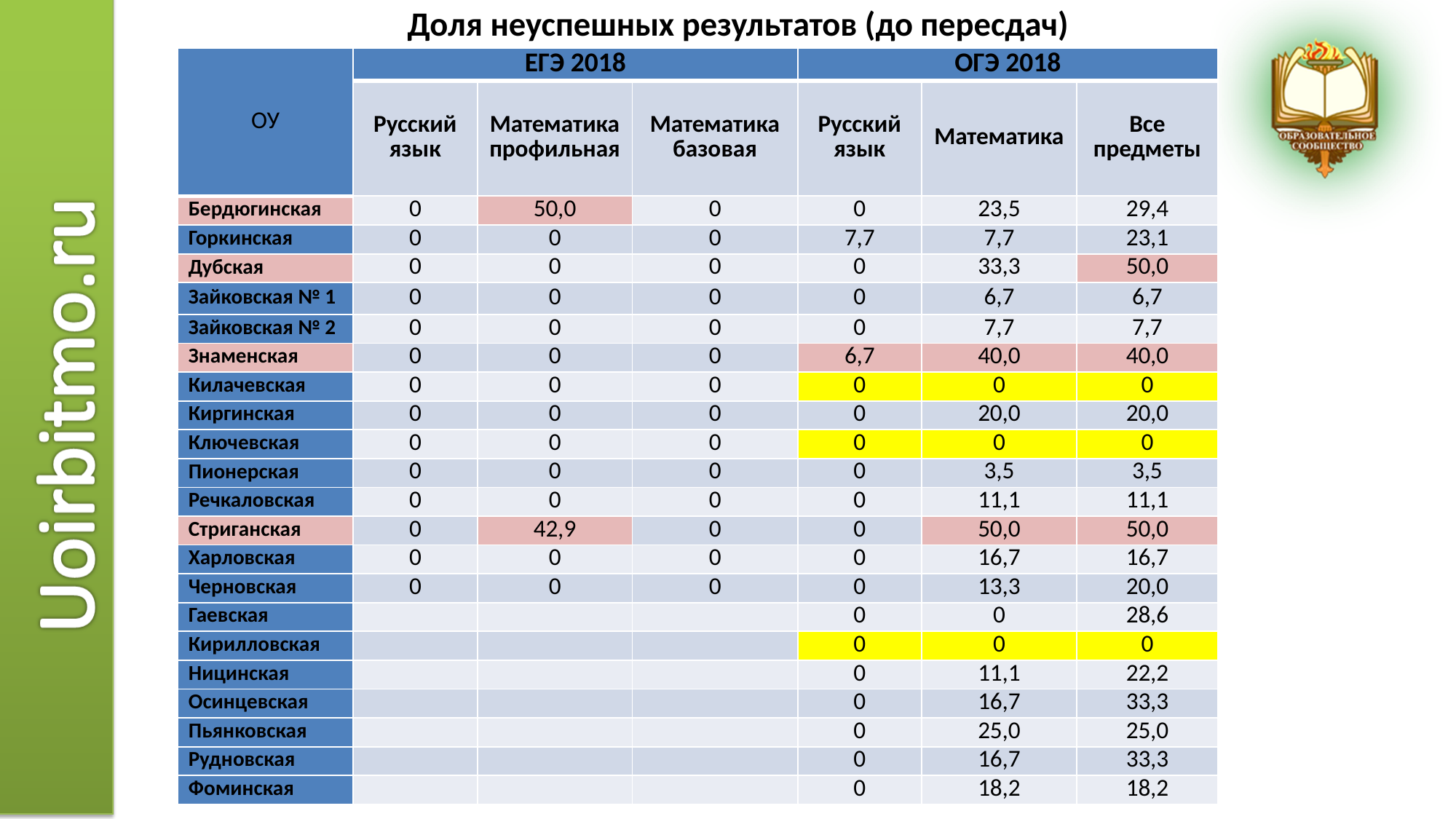

# Доля неуспешных результатов (до пересдач)
| ОУ | ЕГЭ 2018 |  |  | ОГЭ 2018 |  |  |
| --- | --- | --- | --- | --- | --- | --- |
|  | Русский язык | Математика профильная | Математика базовая | Русский язык | Математика | Все предметы |
| Бердюгинская | 0 | 50,0 | 0 | 0 | 23,5 | 29,4 |
| Горкинская | 0 | 0 | 0 | 7,7 | 7,7 | 23,1 |
| Дубская | 0 | 0 | 0 | 0 | 33,3 | 50,0 |
| Зайковская № 1 | 0 | 0 | 0 | 0 | 6,7 | 6,7 |
| Зайковская № 2 | 0 | 0 | 0 | 0 | 7,7 | 7,7 |
| Знаменская | 0 | 0 | 0 | 6,7 | 40,0 | 40,0 |
| Килачевская | 0 | 0 | 0 | 0 | 0 | 0 |
| Киргинская | 0 | 0 | 0 | 0 | 20,0 | 20,0 |
| Ключевская | 0 | 0 | 0 | 0 | 0 | 0 |
| Пионерская | 0 | 0 | 0 | 0 | 3,5 | 3,5 |
| Речкаловская | 0 | 0 | 0 | 0 | 11,1 | 11,1 |
| Стриганская | 0 | 42,9 | 0 | 0 | 50,0 | 50,0 |
| Харловская | 0 | 0 | 0 | 0 | 16,7 | 16,7 |
| Черновская | 0 | 0 | 0 | 0 | 13,3 | 20,0 |
| Гаевская |  |  |  | 0 | 0 | 28,6 |
| Кирилловская |  |  |  | 0 | 0 | 0 |
| Ницинская |  |  |  | 0 | 11,1 | 22,2 |
| Осинцевская |  |  |  | 0 | 16,7 | 33,3 |
| Пьянковская |  |  |  | 0 | 25,0 | 25,0 |
| Рудновская |  |  |  | 0 | 16,7 | 33,3 |
| Фоминская |  |  |  | 0 | 18,2 | 18,2 |